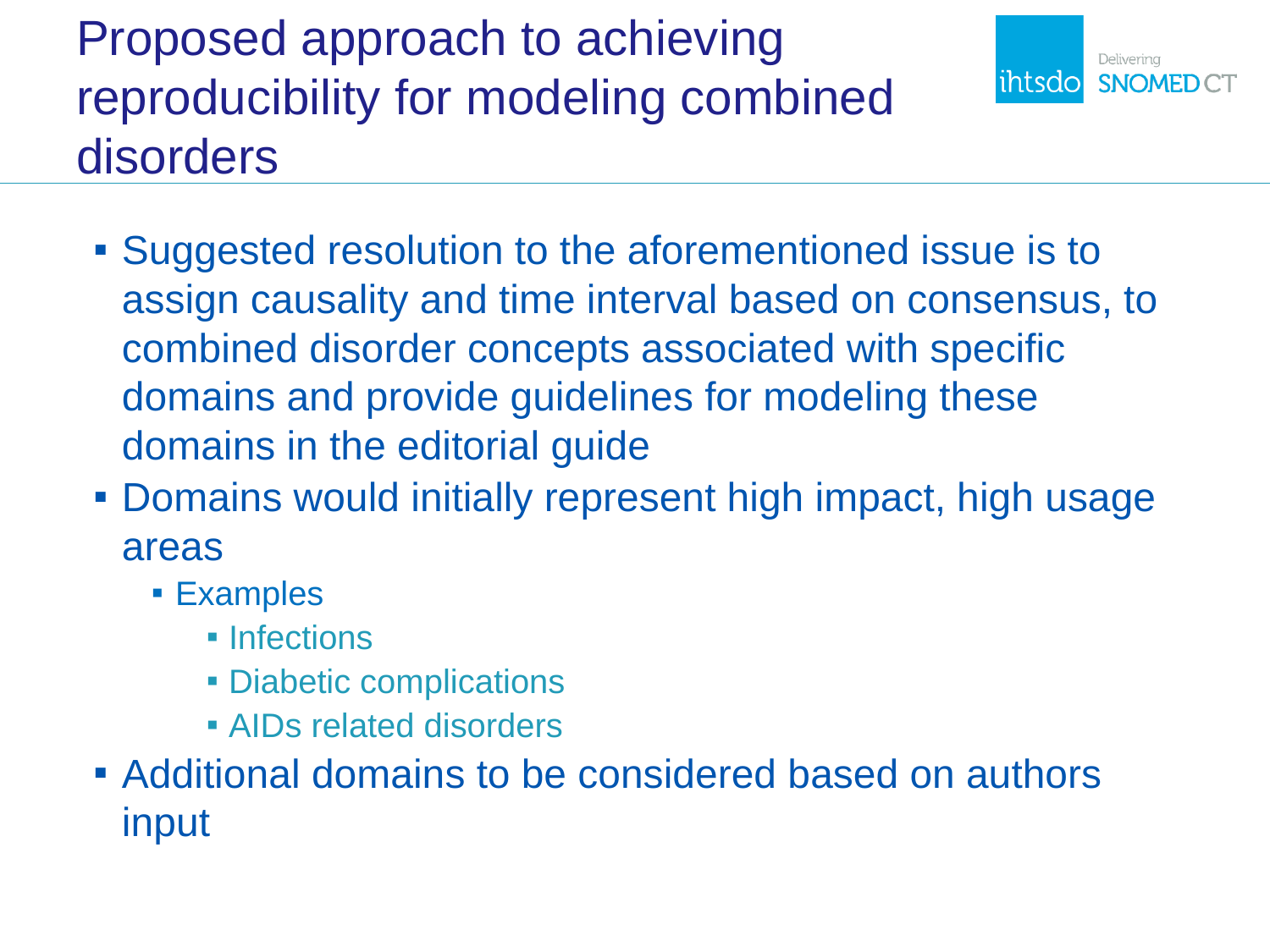

# Proposed approach to achieving reproducibility for modeling combined disorders
Suggested resolution to the aforementioned issue is to assign causality and time interval based on consensus, to combined disorder concepts associated with specific domains and provide guidelines for modeling these domains in the editorial guide
Domains would initially represent high impact, high usage areas
Examples
Infections
Diabetic complications
AIDs related disorders
Additional domains to be considered based on authors input